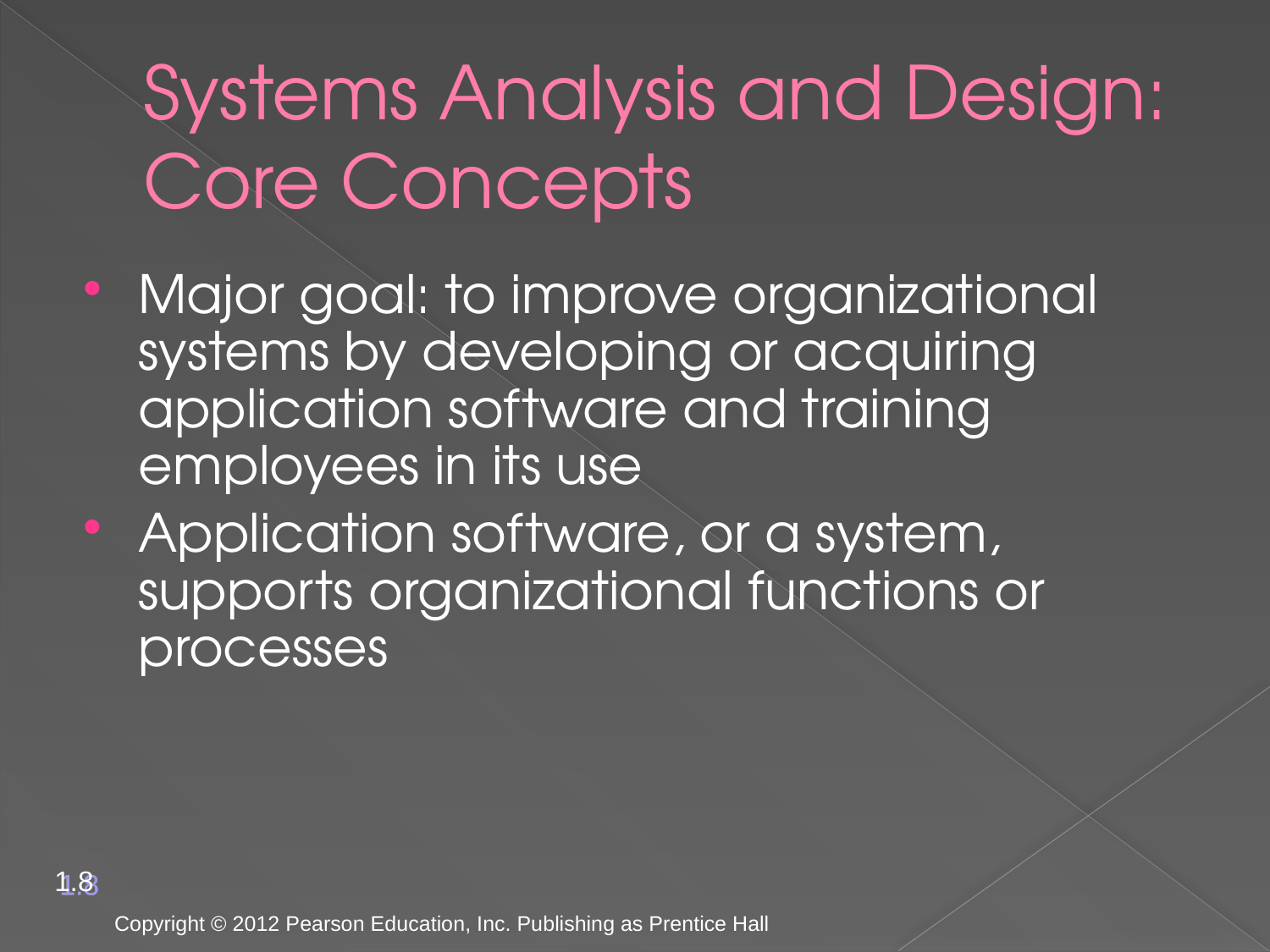

# Systems Analysis and Design: Core Concepts
Major goal: to improve organizational systems by developing or acquiring application software and training employees in its use
Application software, or a system, supports organizational functions or processes
1.8
Copyright © 2012 Pearson Education, Inc. Publishing as Prentice Hall